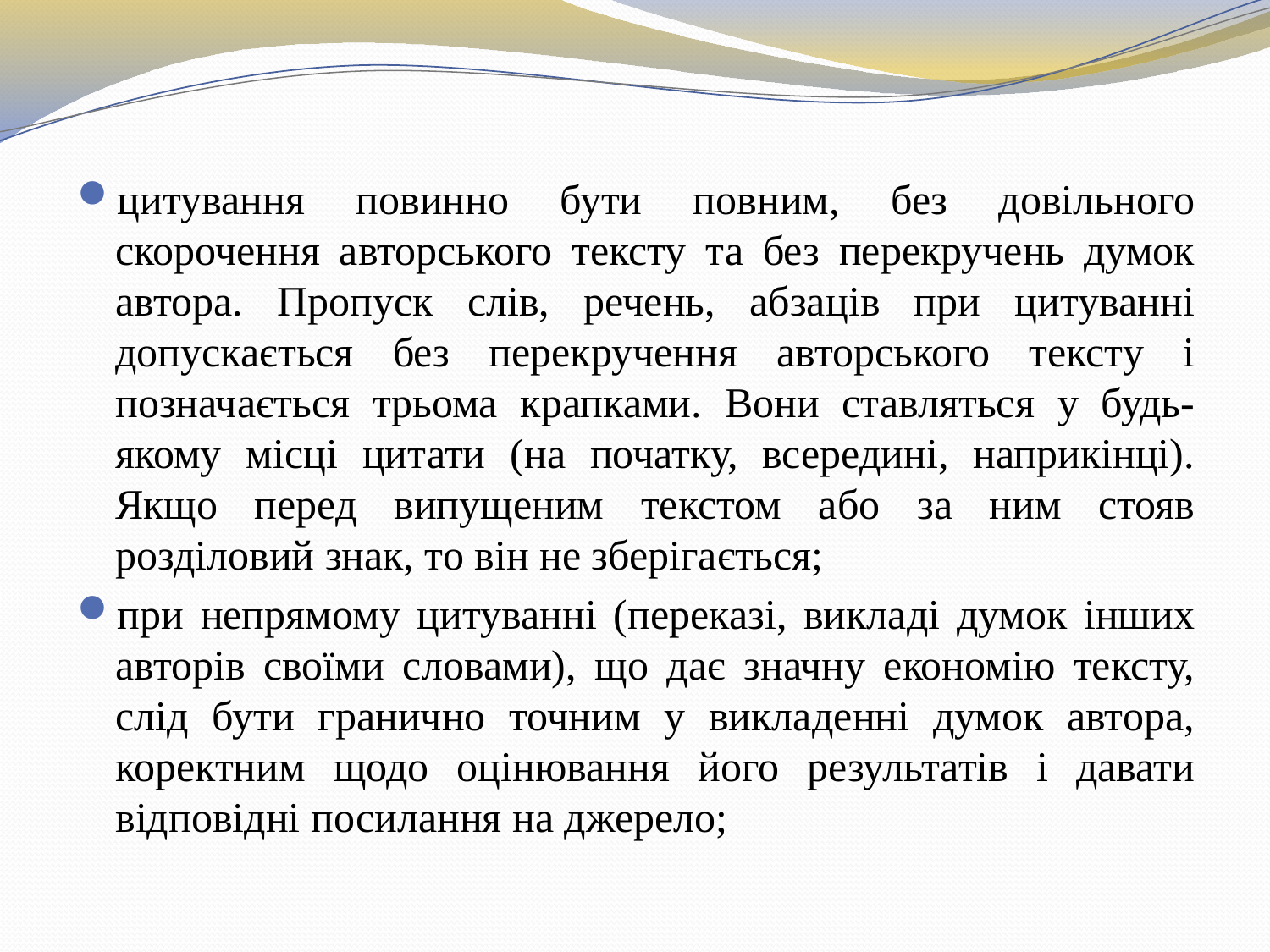

цитування повинно бути повним, без довільного скорочення авторського тексту та без перекручень думок автора. Пропуск слів, речень, абзаців при цитуванні допускається без перекручення авторського тексту і позначається трьома крапками. Вони ставляться у будь-якому місці цитати (на початку, всередині, наприкінці). Якщо перед випущеним текстом або за ним стояв розділовий знак, то він не зберігається;
при непрямому цитуванні (переказі, викладі думок інших авторів своїми словами), що дає значну економію тексту, слід бути гранично точним у викладенні думок автора, коректним щодо оцінювання його результатів і давати відповідні посилання на джерело;